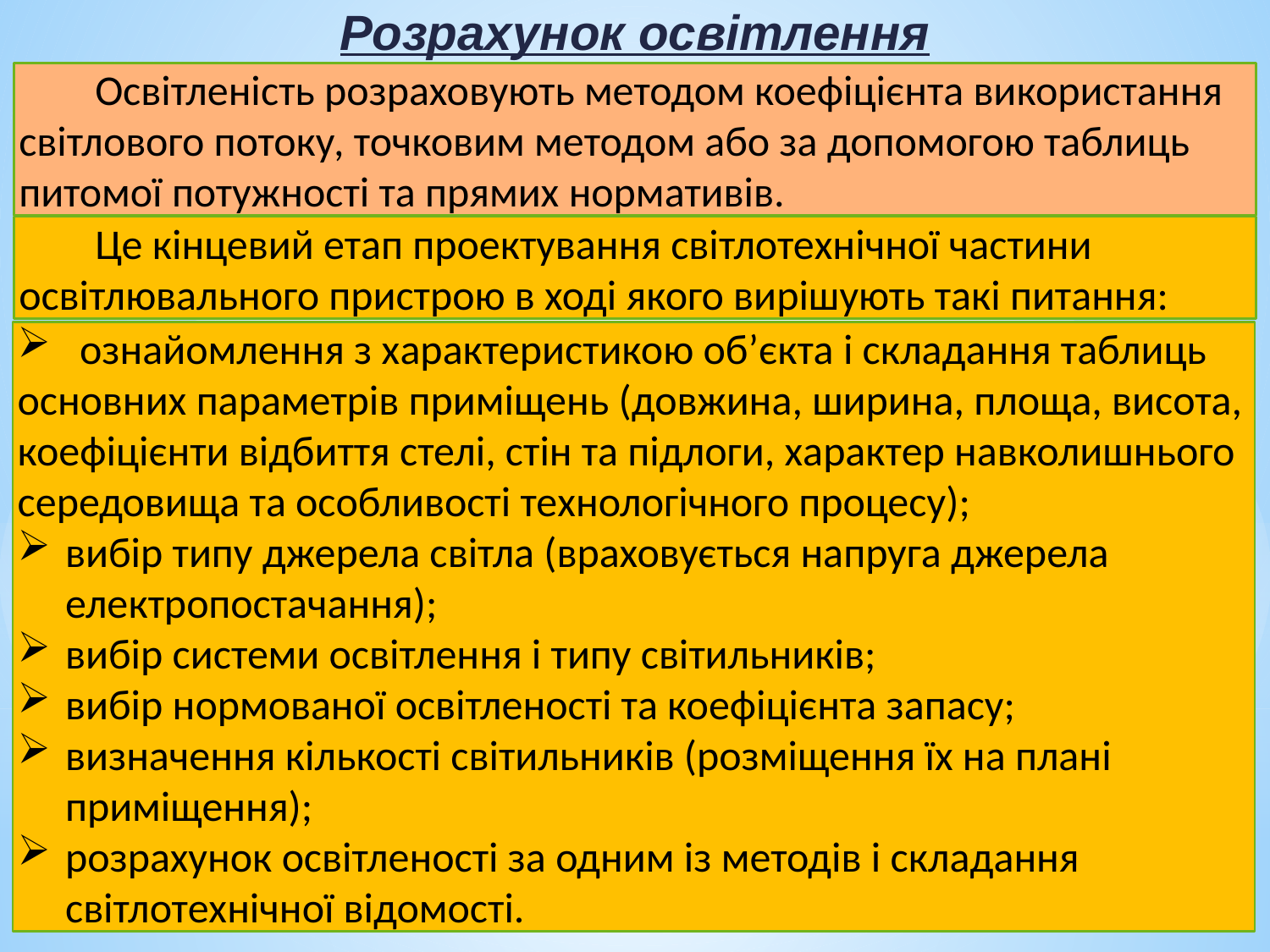

Розрахунок освітлення
        Освітленість розраховують методом коефіцієнта використання світлового потоку, точковим методом або за допомогою таблиць питомої потужності та прямих нормативів.
        Це кінцевий етап проектування світлотехнічної частини освітлювального пристрою в ході якого вирішують такі питання:
   ознайомлення з характеристикою об’єкта і складання таблиць основних параметрів приміщень (довжина, ширина, площа, висота, коефіцієнти відбиття стелі, стін та підлоги, характер навколишнього середовища та особливості технологічного процесу);
вибір типу джерела світла (враховується напруга джерела електропостачання);
вибір системи освітлення і типу світильників;
вибір нормованої освітленості та коефіцієнта запасу;
визначення кількості світильників (розміщення їх на плані приміщення);
розрахунок освітленості за одним із методів і складання світлотехнічної відомості.